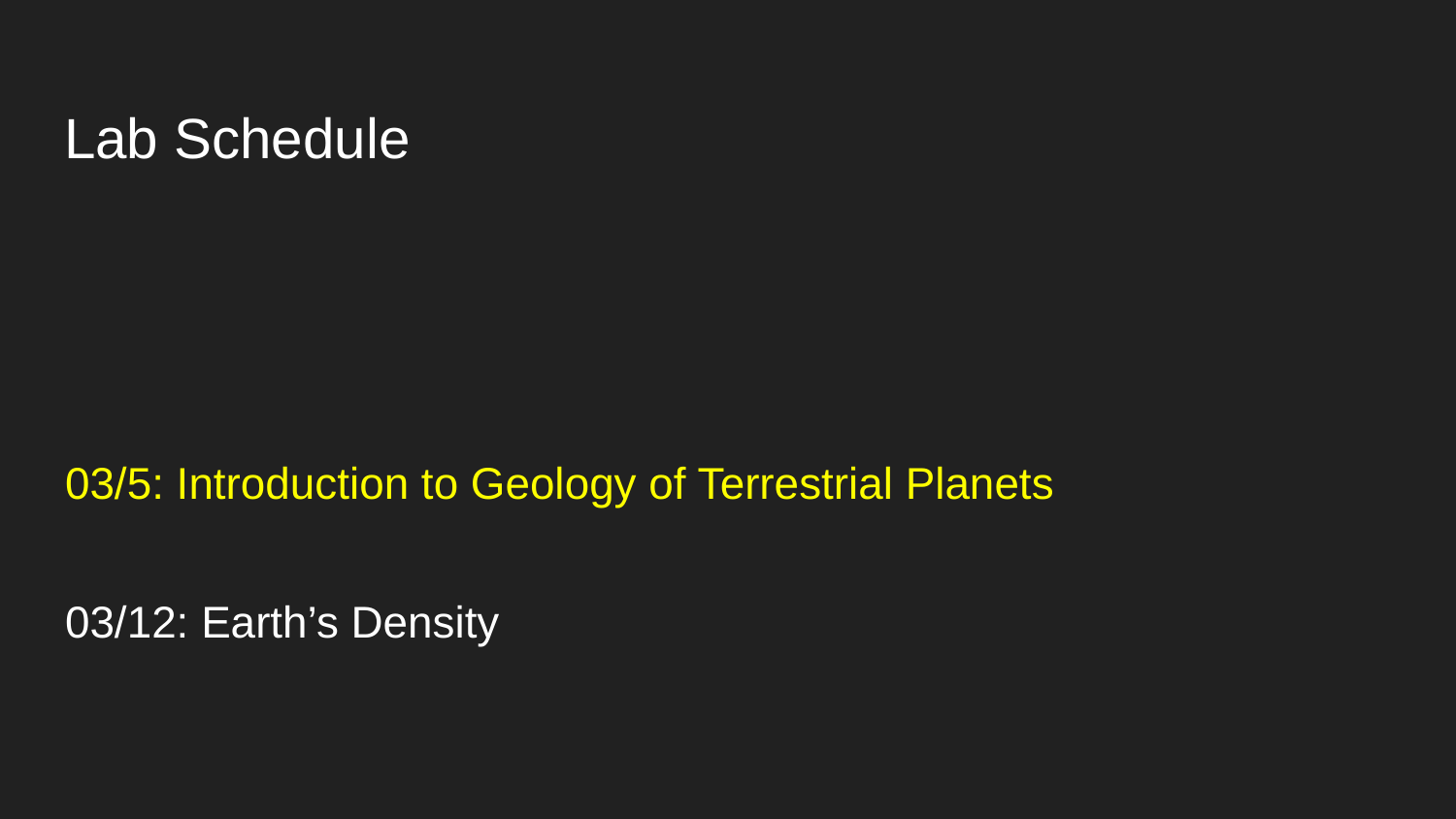

Lab Schedule
03/5: Introduction to Geology of Terrestrial Planets
03/12: Earth’s Density